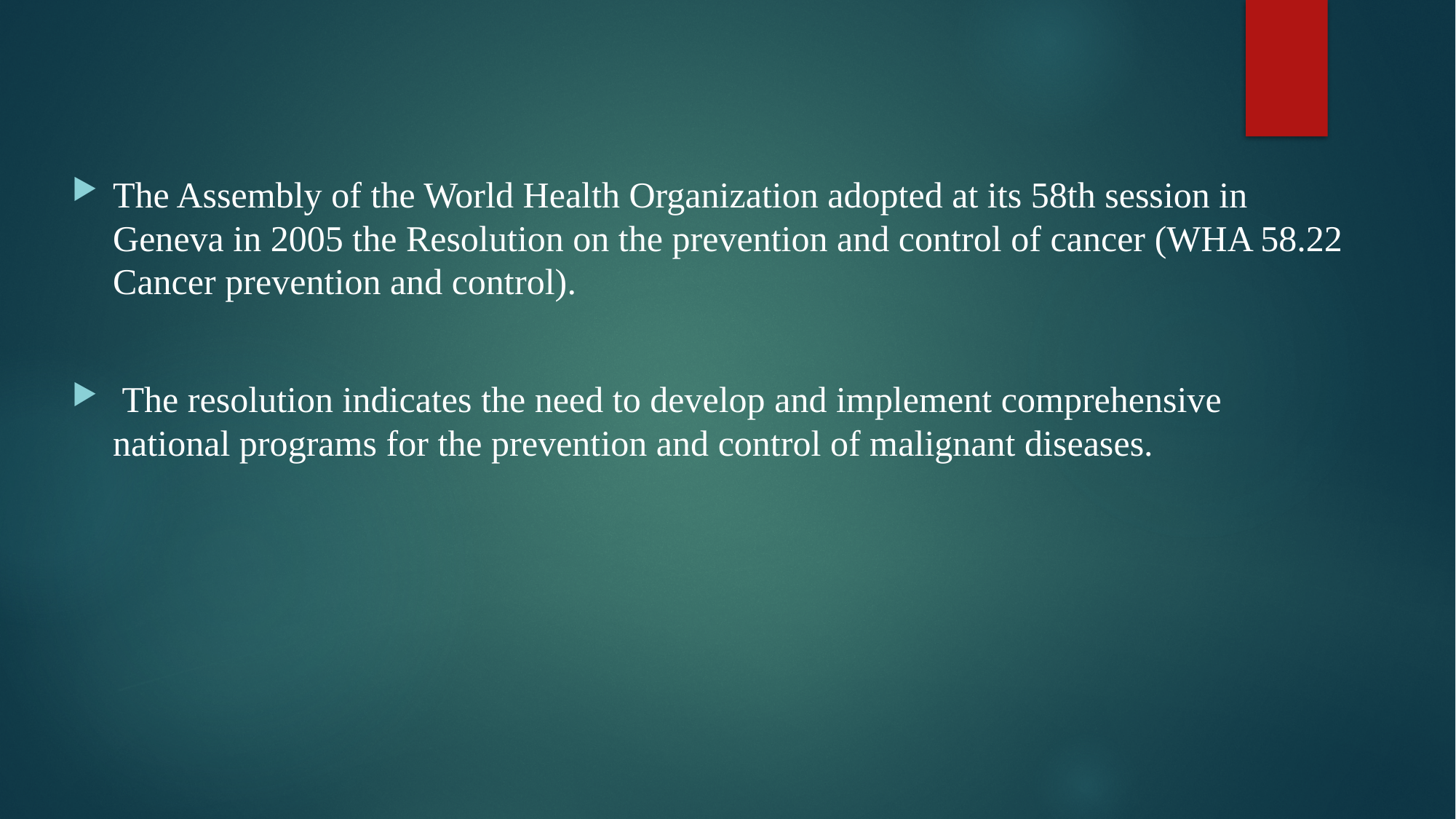

The Assembly of the World Health Organization adopted at its 58th session in Geneva in 2005 the Resolution on the prevention and control of cancer (WHA 58.22 Cancer prevention and control).

 The resolution indicates the need to develop and implement comprehensive national programs for the prevention and control of malignant diseases.